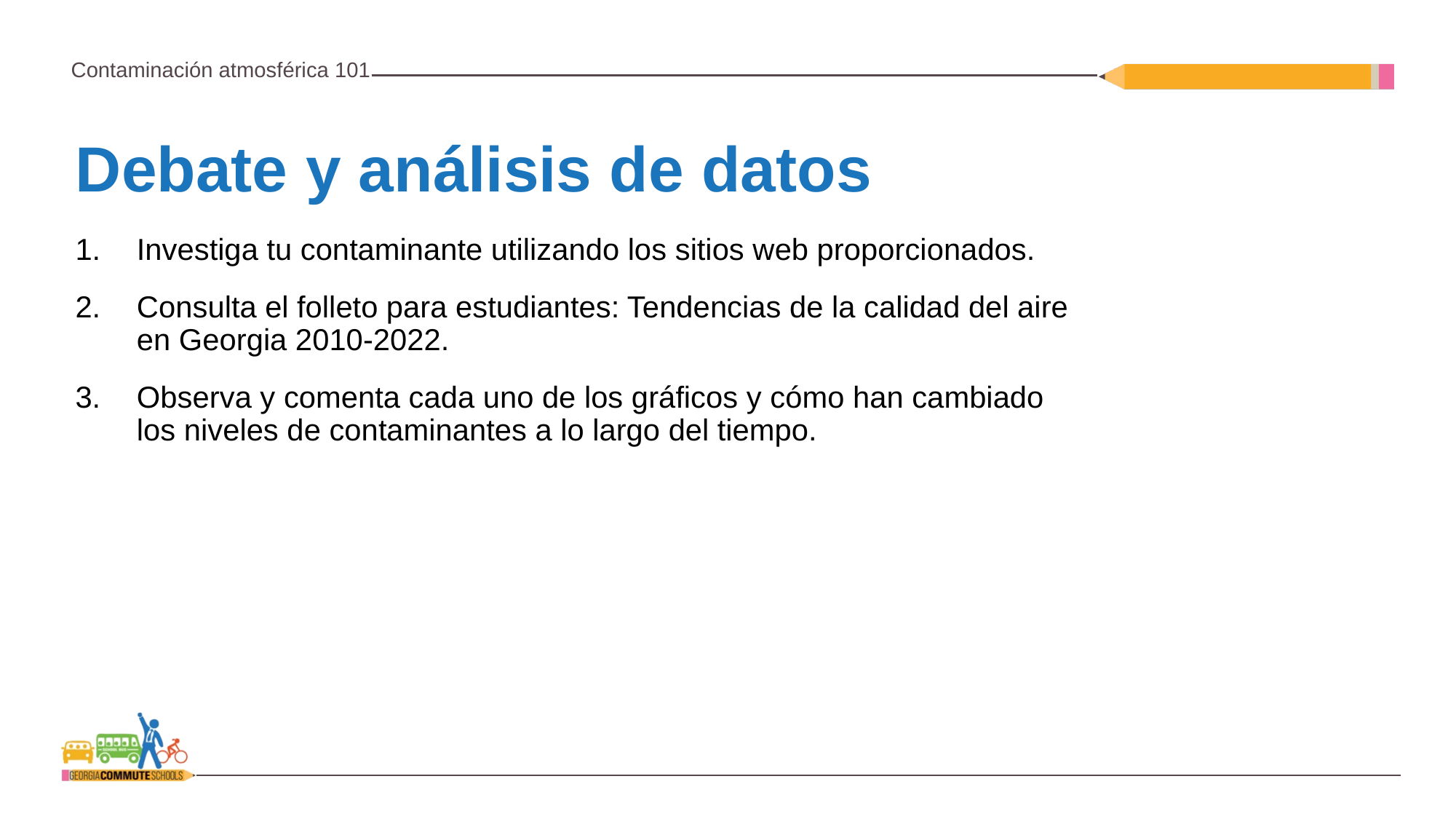

Debate y análisis de datos
Investiga tu contaminante utilizando los sitios web proporcionados.
Consulta el folleto para estudiantes: Tendencias de la calidad del aire en Georgia 2010-2022.
Observa y comenta cada uno de los gráficos y cómo han cambiado los niveles de contaminantes a lo largo del tiempo.